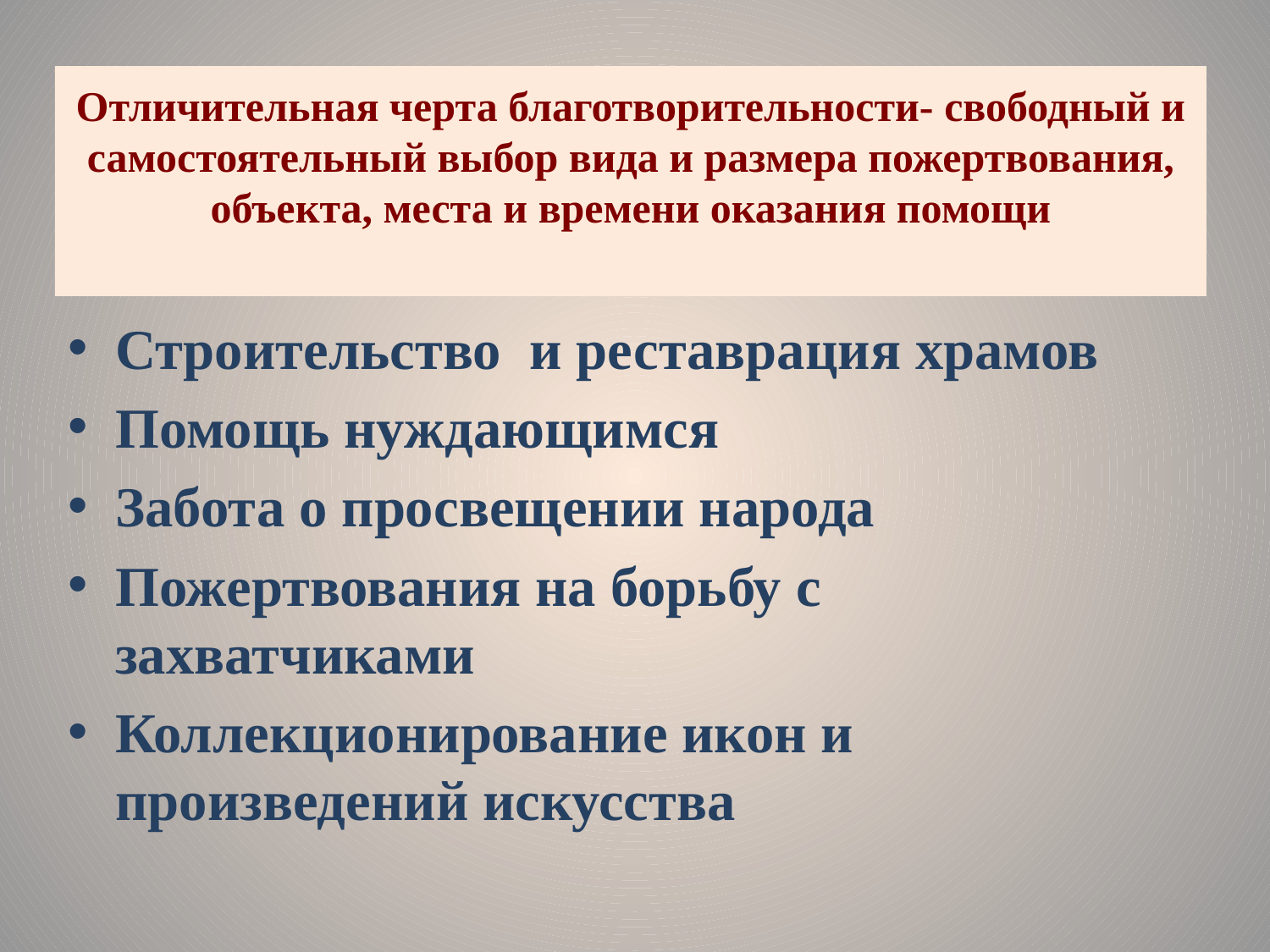

# Отличительная черта благотворительности- свободный и самостоятельный выбор вида и размера пожертвования, объекта, места и времени оказания помощи
Строительство  и реставрация храмов
Помощь нуждающимся
Забота о просвещении народа
Пожертвования на борьбу с захватчиками
Коллекционирование икон и произведений искусства